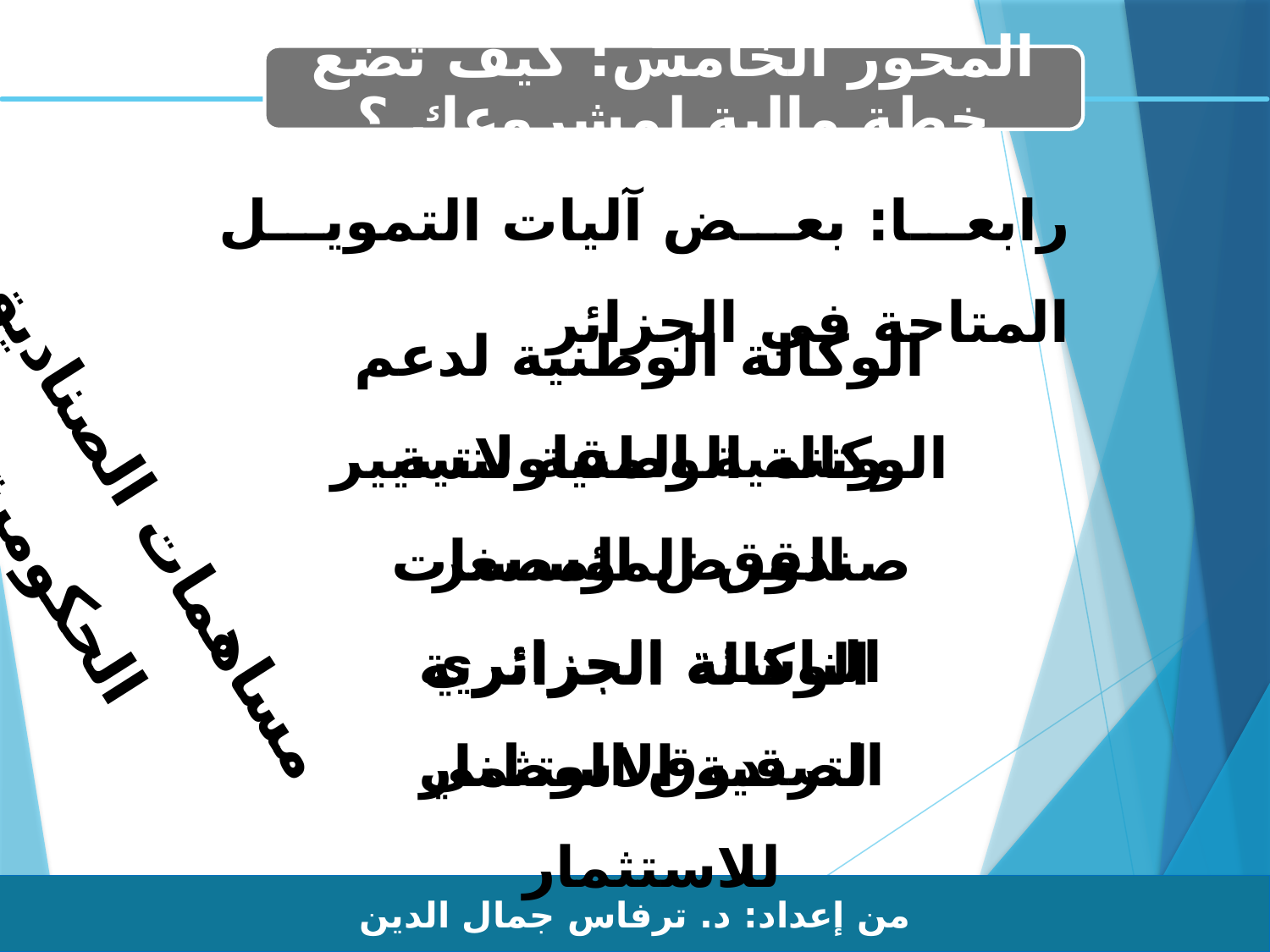

المحور الخامس: كيف تضع خطة مالية لمشروعك ؟
21/06/2017
رابعا: بعض آليات التمويل المتاحة في الجزائر
الوكالة الوطنية لدعم وتنمية المقاولاتية
الوكالة الوطنية لتسيير القرض المصغر
مساهمات الصناديق الحكومية
صندوق المؤسسات الناشئة الجزائري
الوكالة الجزائرية لترقية الاستثمار
الصندوق الوطني للاستثمار
من إعداد: د. ترفاس جمال الدين